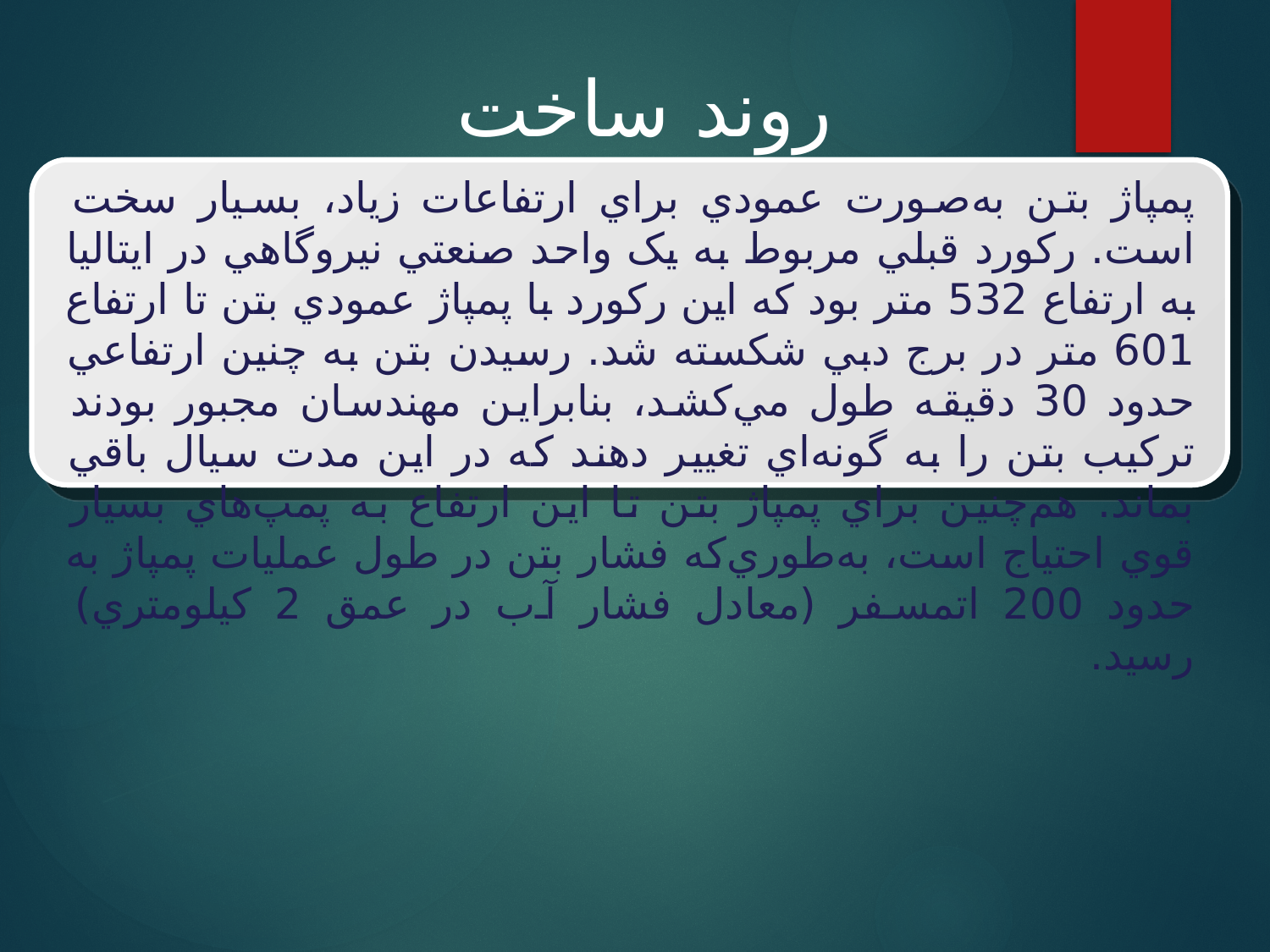

روند ساخت

پمپاژ بتن به‌صورت عمودي براي ارتفاعات زياد، بسيار سخت است. رکورد قبلي مربوط به يک واحد صنعتي نيروگاهي در ايتاليا به ارتفاع 532 متر بود که اين رکورد با پمپاژ عمودي بتن تا ارتفاع 601 متر در برج دبي شکسته شد. رسيدن بتن به چنين ارتفاعي حدود 30 دقيقه طول مي‌کشد، بنابراين مهندسان مجبور بودند ترکيب بتن را به گونه‌اي تغيير دهند که در اين مدت سيال باقي بماند. هم‌چنين براي پمپاژ بتن تا اين ارتفاع به پمپ‌هاي بسيار قوي احتياج است، به‌طوري‌که فشار بتن در طول عمليات پمپاژ به حدود 200 اتمسفر (معادل فشار آب در عمق 2 کيلومتري) رسيد.